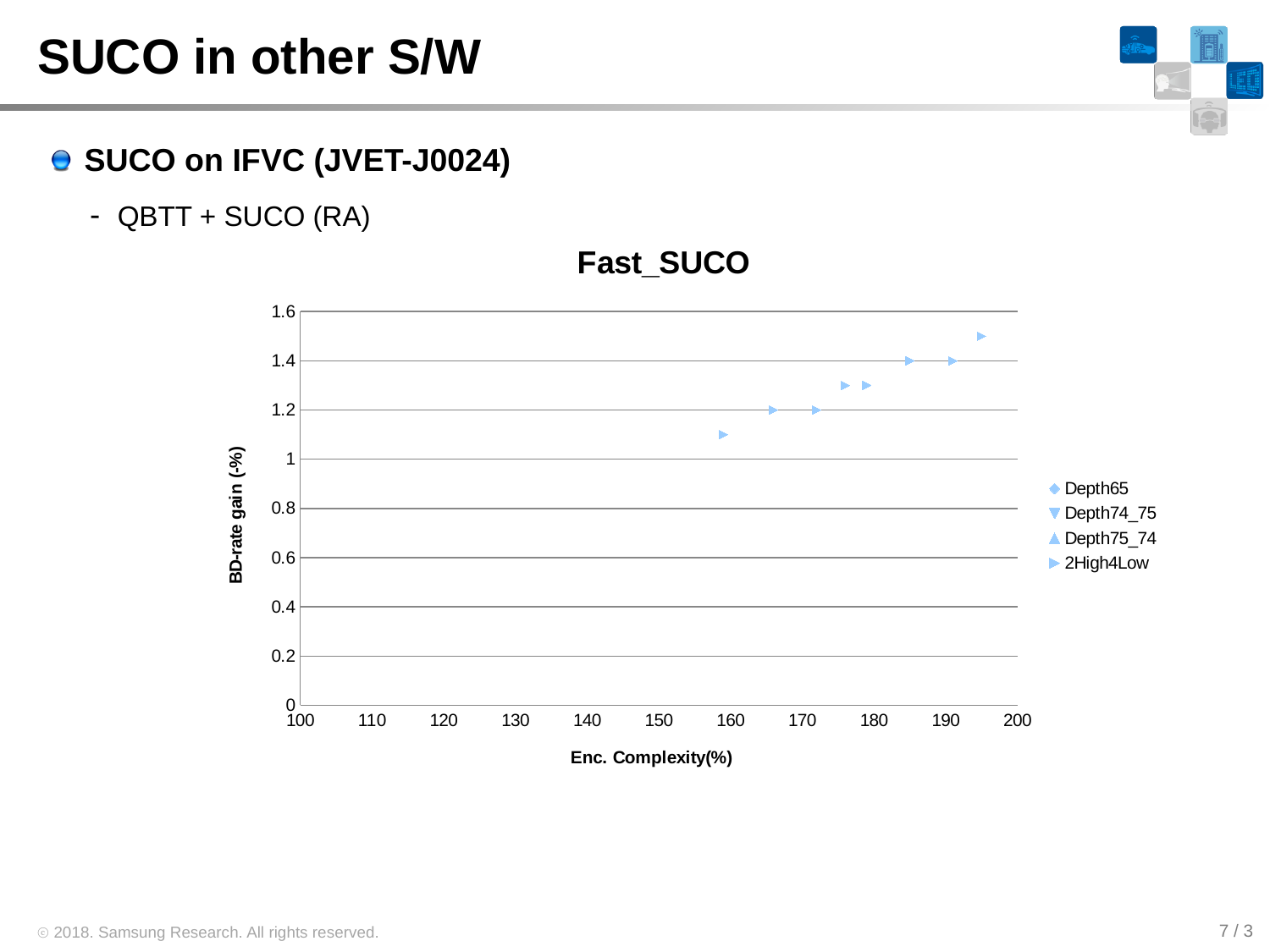

# SUCO in other S/W
SUCO on IFVC (JVET-J0024)
QBTT + SUCO (RA)

### Chart: Fast_SUCO

| Category |  |  |  |  |
|---|---|---|---|---|
7 / 3